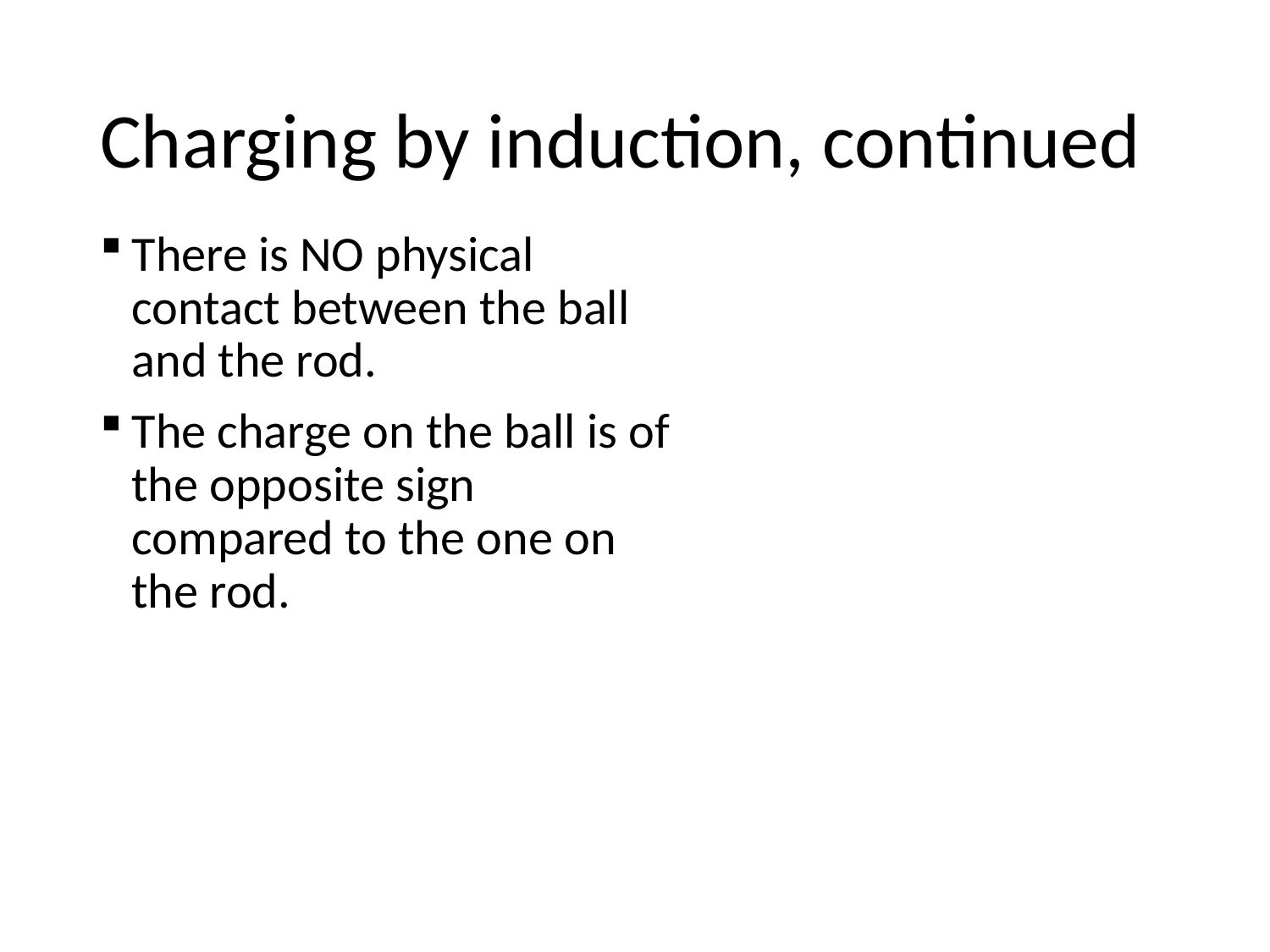

# Charging by induction, continued
There is NO physical contact between the ball and the rod.
The charge on the ball is of the opposite sign compared to the one on the rod.